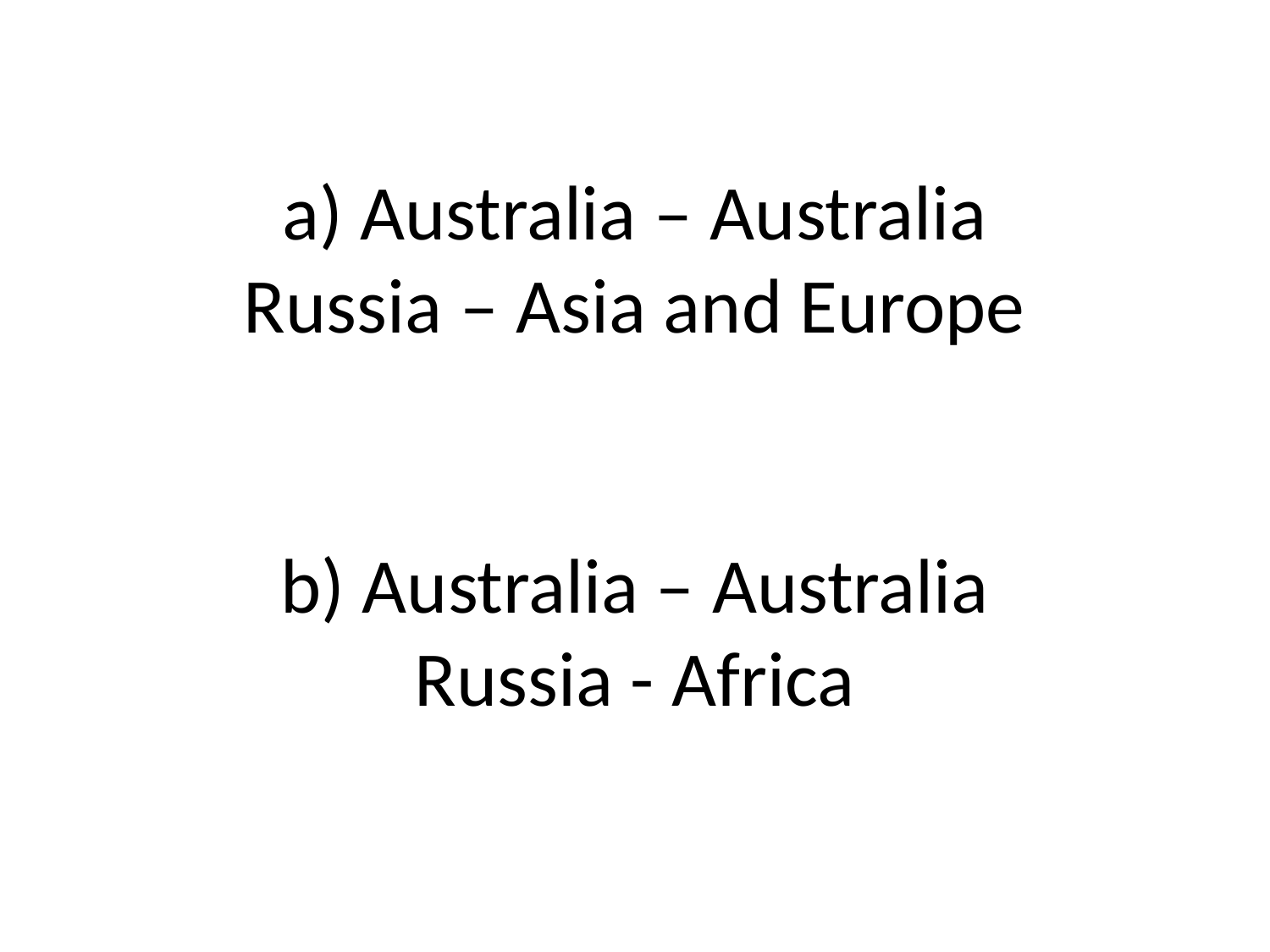

# a) Australia – Australia Russia – Asia and Europe b) Australia – Australia Russia - Africa